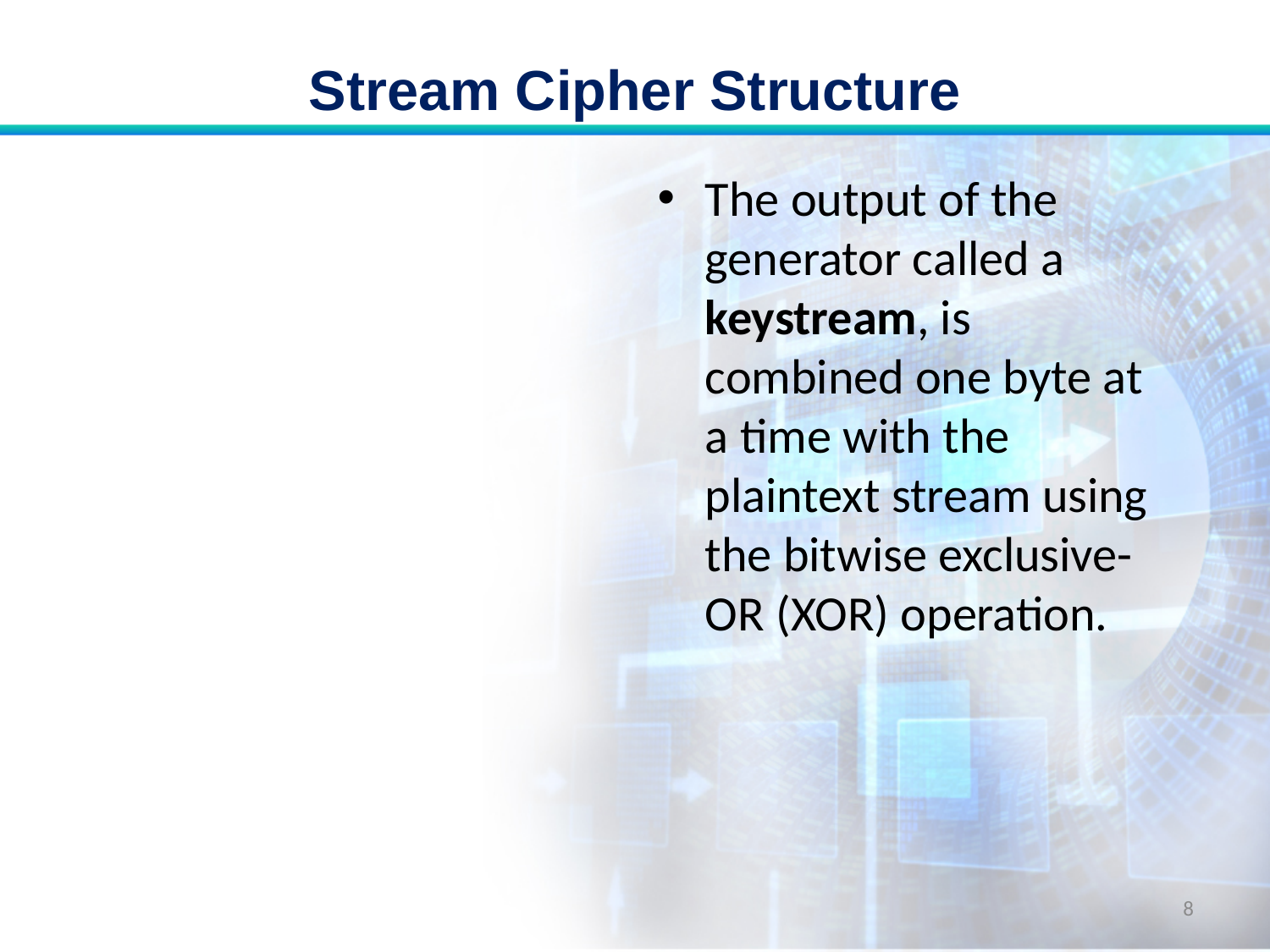

# Stream Cipher Structure
The output of the generator called a keystream, is combined one byte at a time with the plaintext stream using the bitwise exclusive-OR (XOR) operation.
8